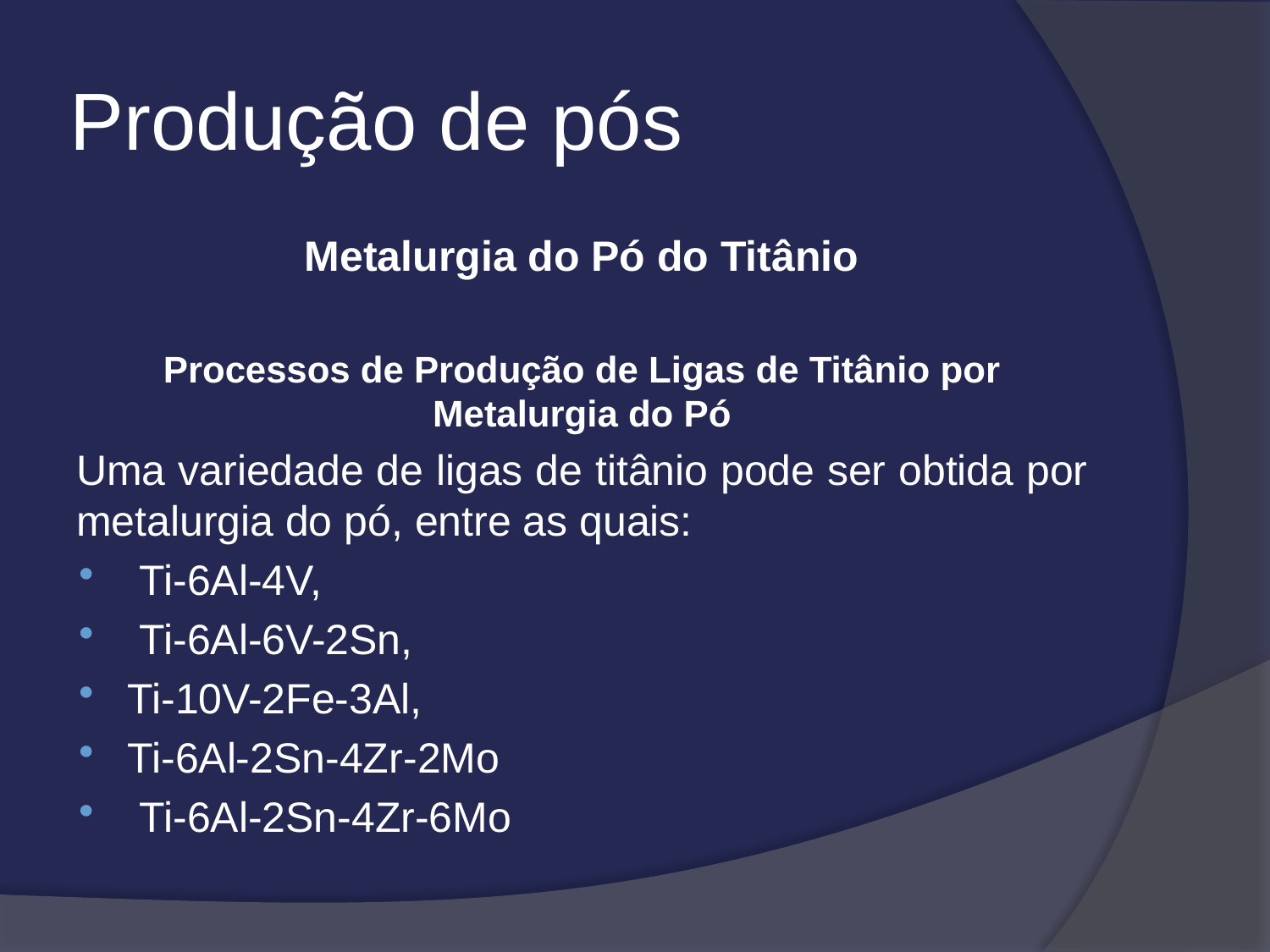

# Produção de pós
Metalurgia do Pó do Titânio

Processos de Produção de Ligas de Titânio por Metalurgia do Pó
	Uma variedade de ligas de titânio pode ser obtida por metalurgia do pó, entre as quais:
 Ti-6Al-4V,
 Ti-6Al-6V-2Sn,
Ti-10V-2Fe-3Al,
Ti-6Al-2Sn-4Zr-2Mo
 Ti-6Al-2Sn-4Zr-6Mo